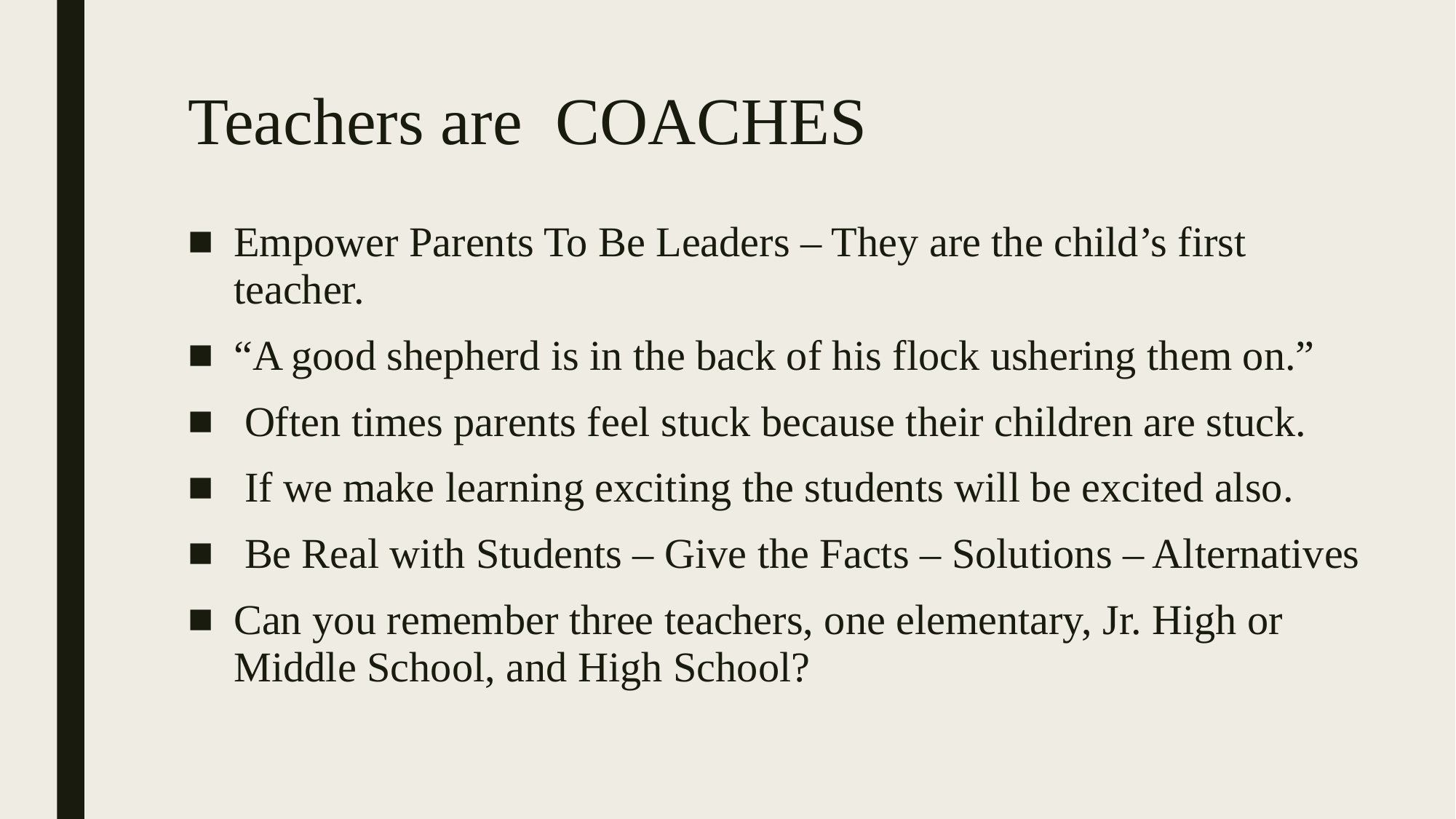

# Teachers are  COACHES
Empower Parents To Be Leaders – They are the child’s first teacher.
“A good shepherd is in the back of his flock ushering them on.”
 Often times parents feel stuck because their children are stuck.
 If we make learning exciting the students will be excited also.
 Be Real with Students – Give the Facts – Solutions – Alternatives
Can you remember three teachers, one elementary, Jr. High or Middle School, and High School?